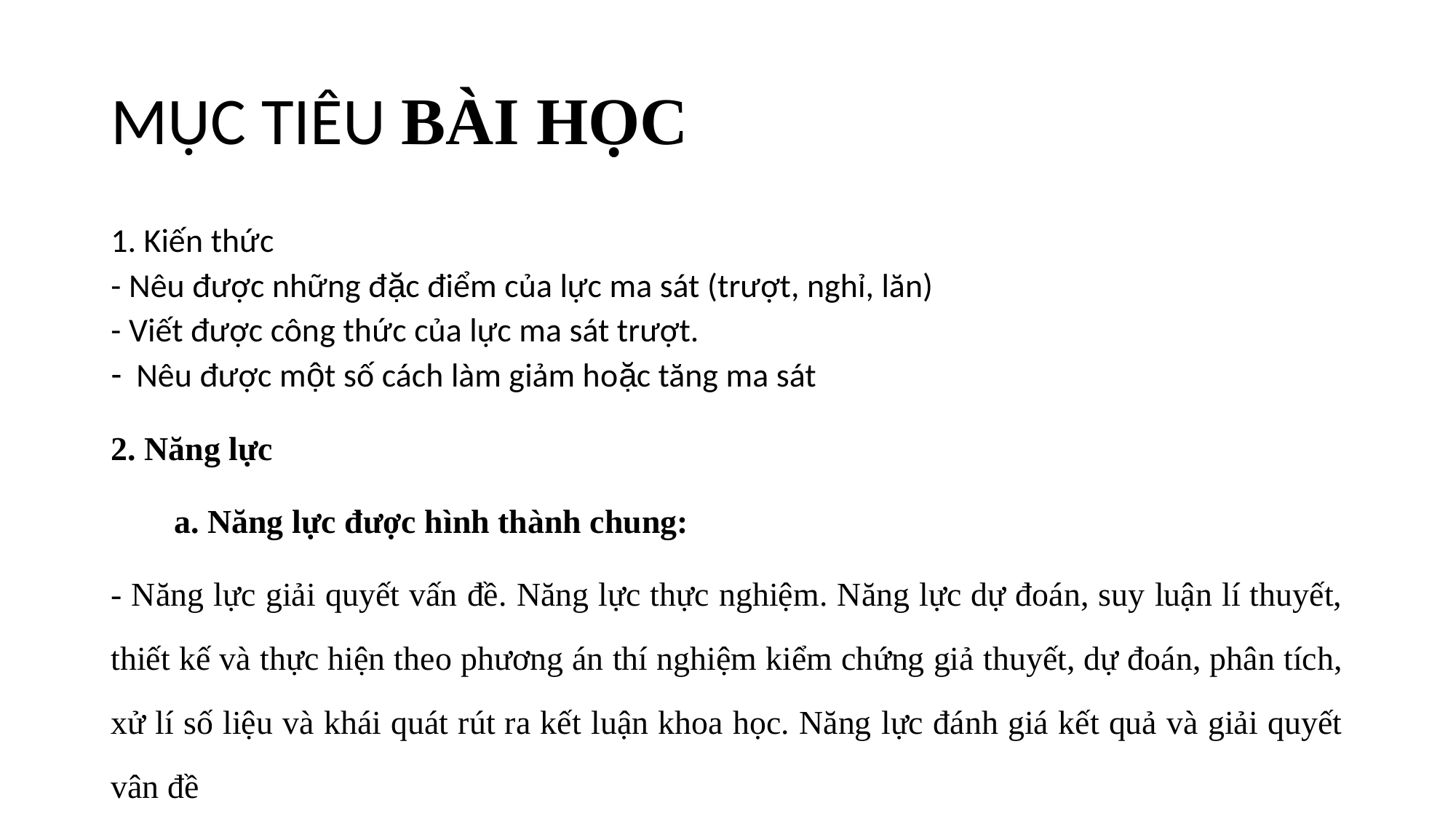

# MỤC TIÊU BÀI HỌC
1. Kiến thức
- Nêu được những đặc điểm của lực ma sát (trượt, nghỉ, lăn)
- Viết được công thức của lực ma sát trượt.
Nêu được một số cách làm giảm hoặc tăng ma sát
2. Năng lực
	a. Năng lực được hình thành chung:
- Năng lực giải quyết vấn đề. Năng lực thực nghiệm. Năng lực dự đoán, suy luận lí thuyết, thiết kế và thực hiện theo phương án thí nghiệm kiểm chứng giả thuyết, dự đoán, phân tích, xử lí số liệu và khái quát rút ra kết luận khoa học. Năng lực đánh giá kết quả và giải quyết vân đề